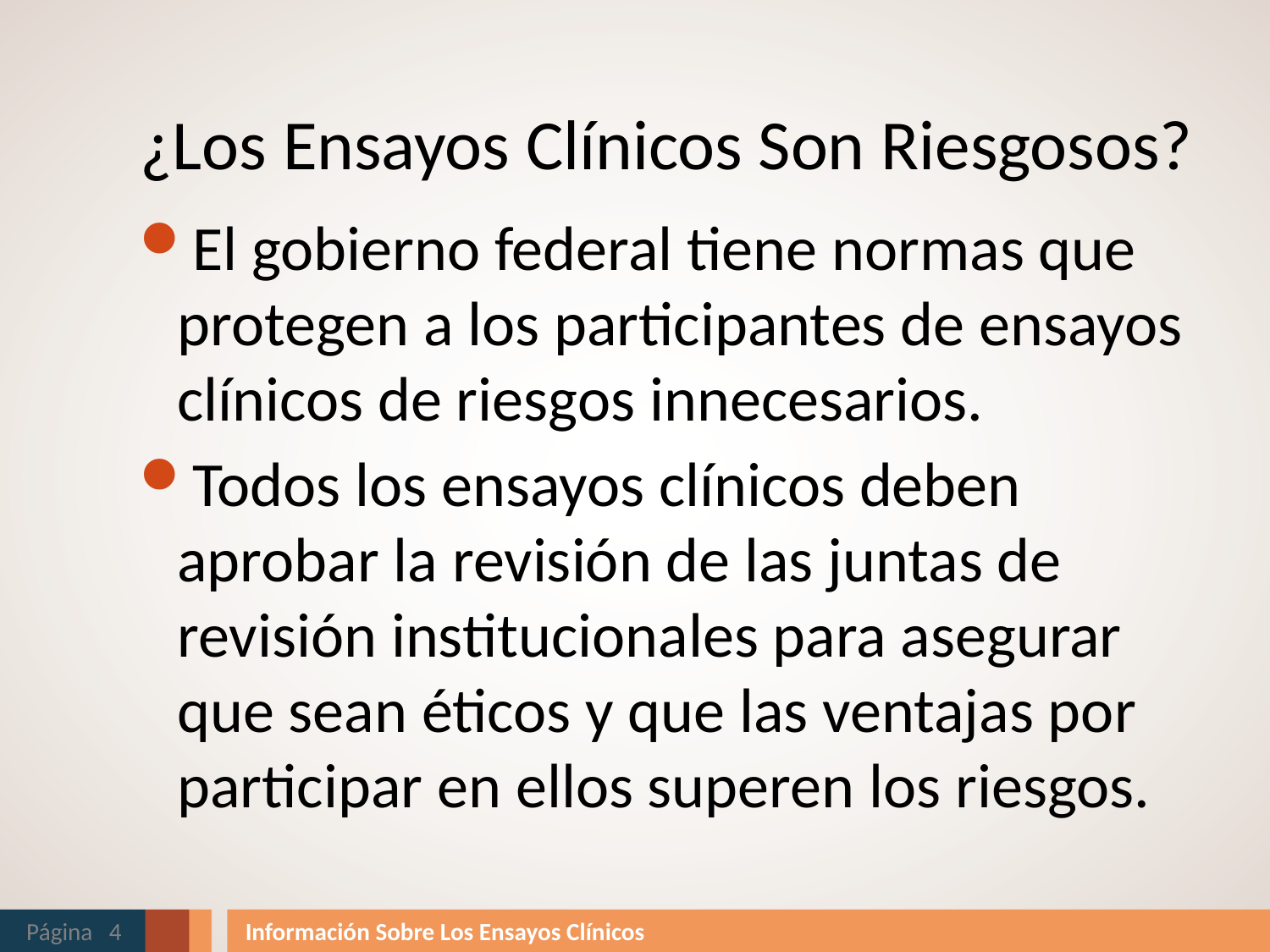

# ¿Los Ensayos Clínicos Son Riesgosos?
El gobierno federal tiene normas que protegen a los participantes de ensayos clínicos de riesgos innecesarios.
Todos los ensayos clínicos deben aprobar la revisión de las juntas de revisión institucionales para asegurar que sean éticos y que las ventajas por participar en ellos superen los riesgos.

Página   4
Información Sobre Los Ensayos Clínicos